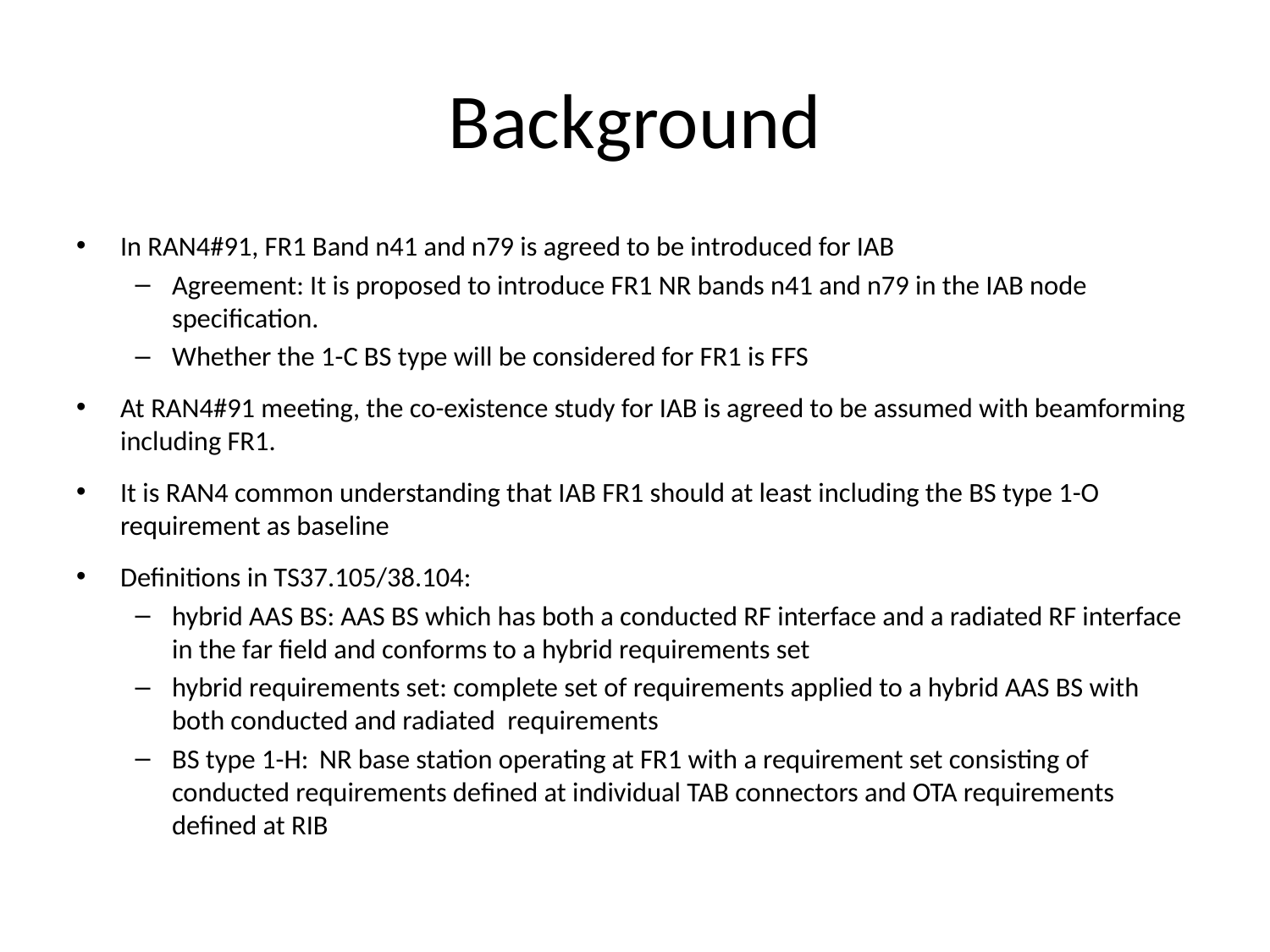

# Background
In RAN4#91, FR1 Band n41 and n79 is agreed to be introduced for IAB
Agreement: It is proposed to introduce FR1 NR bands n41 and n79 in the IAB node specification.
Whether the 1-C BS type will be considered for FR1 is FFS
At RAN4#91 meeting, the co-existence study for IAB is agreed to be assumed with beamforming including FR1.
It is RAN4 common understanding that IAB FR1 should at least including the BS type 1-O requirement as baseline
Definitions in TS37.105/38.104:
hybrid AAS BS: AAS BS which has both a conducted RF interface and a radiated RF interface in the far field and conforms to a hybrid requirements set
hybrid requirements set: complete set of requirements applied to a hybrid AAS BS with both conducted and radiated  requirements
BS type 1-H:	NR base station operating at FR1 with a requirement set consisting of conducted requirements defined at individual TAB connectors and OTA requirements defined at RIB